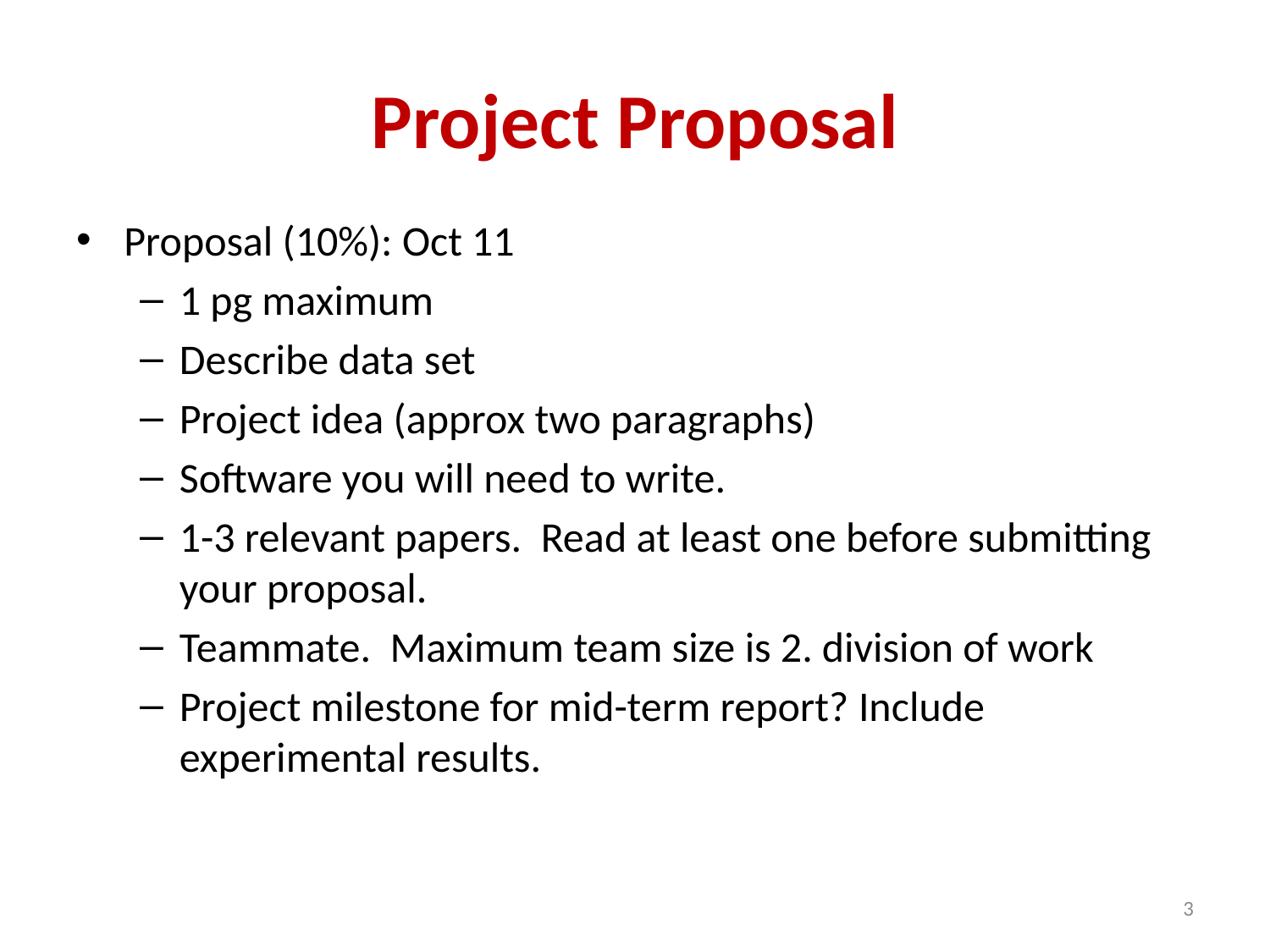

# Project Proposal
Proposal (10%): Oct 11
1 pg maximum
Describe data set
Project idea (approx two paragraphs)
Software you will need to write.
1-3 relevant papers.  Read at least one before submitting your proposal.
Teammate.  Maximum team size is 2. division of work
Project milestone for mid-term report? Include experimental results.
3